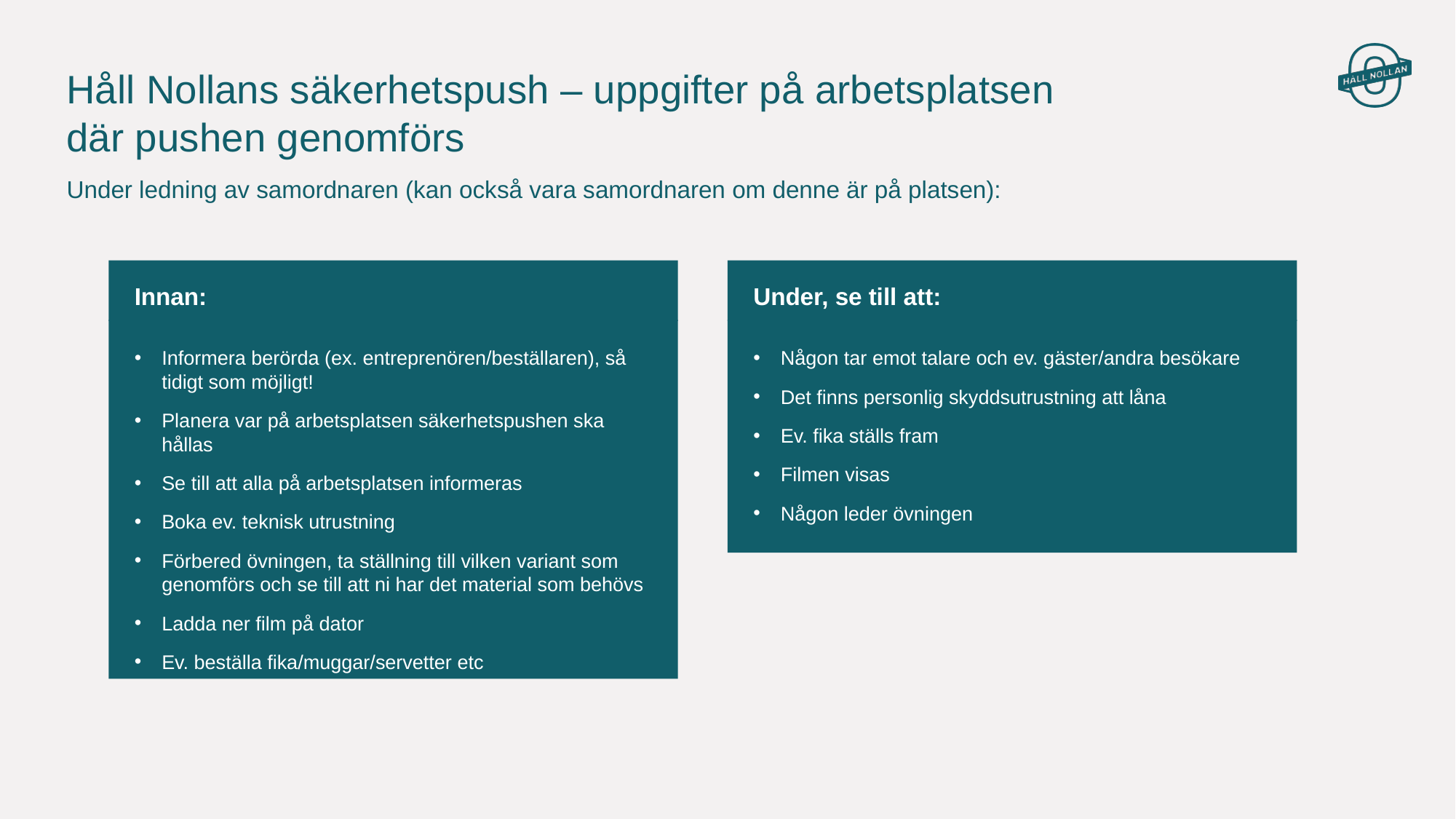

# Håll Nollans säkerhetspush – uppgifter på arbetsplatsen där pushen genomförs
Under ledning av samordnaren (kan också vara samordnaren om denne är på platsen):

Innan:
Under, se till att:
Informera berörda (ex. entreprenören/beställaren), så tidigt som möjligt!
Planera var på arbetsplatsen säkerhetspushen ska hållas
Se till att alla på arbetsplatsen informeras
Boka ev. teknisk utrustning
Förbered övningen, ta ställning till vilken variant som genomförs och se till att ni har det material som behövs
Ladda ner film på dator
Ev. beställa fika/muggar/servetter etc
Någon tar emot talare och ev. gäster/andra besökare
Det finns personlig skyddsutrustning att låna
Ev. fika ställs fram
Filmen visas
Någon leder övningen